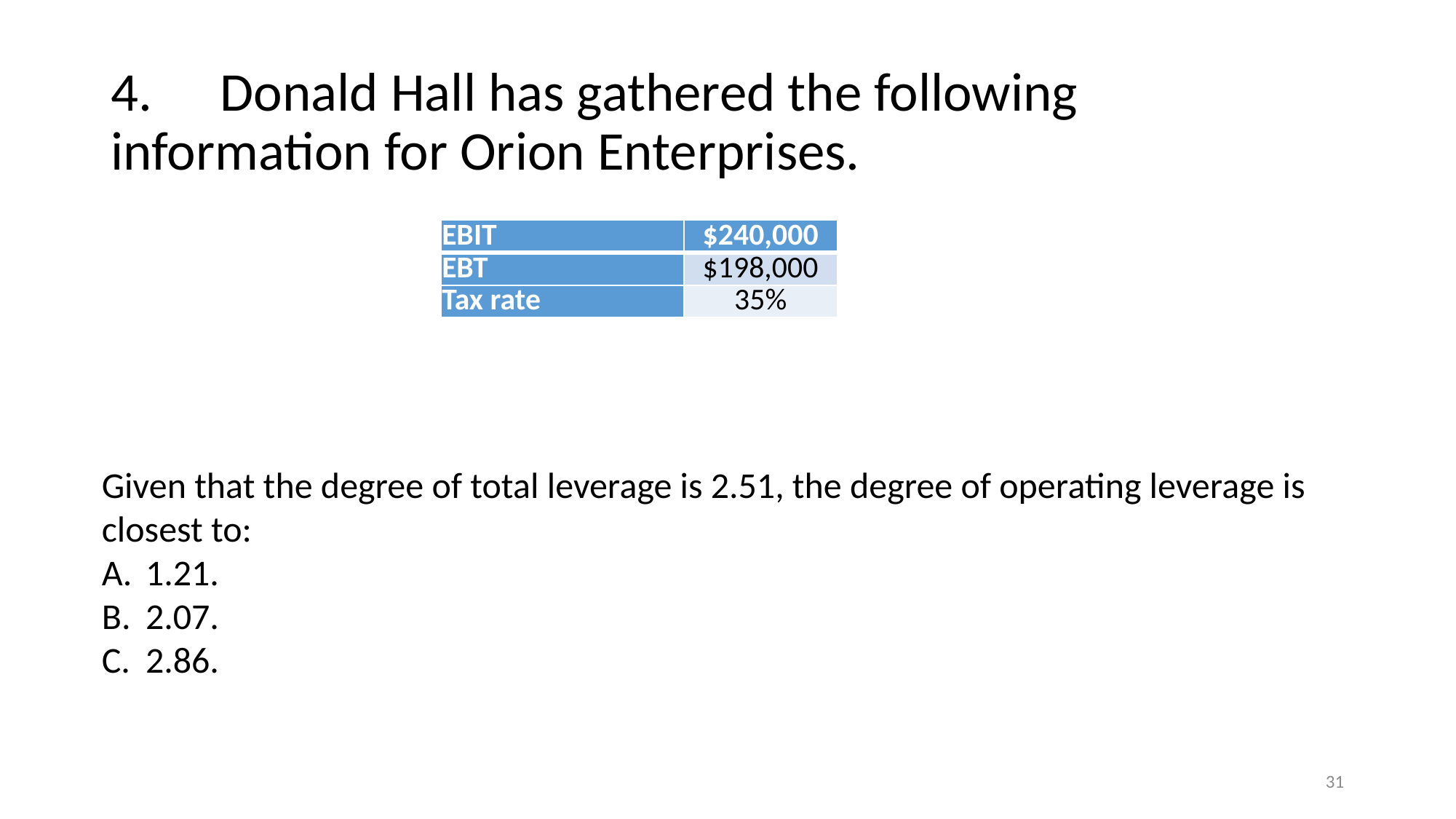

# 4.	Donald Hall has gathered the following information for Orion Enterprises.
| EBIT | $240,000 |
| --- | --- |
| EBT | $198,000 |
| Tax rate | 35% |
Given that the degree of total leverage is 2.51, the degree of operating leverage is closest to:
A.	1.21.
B.	2.07.
C.	2.86.
31